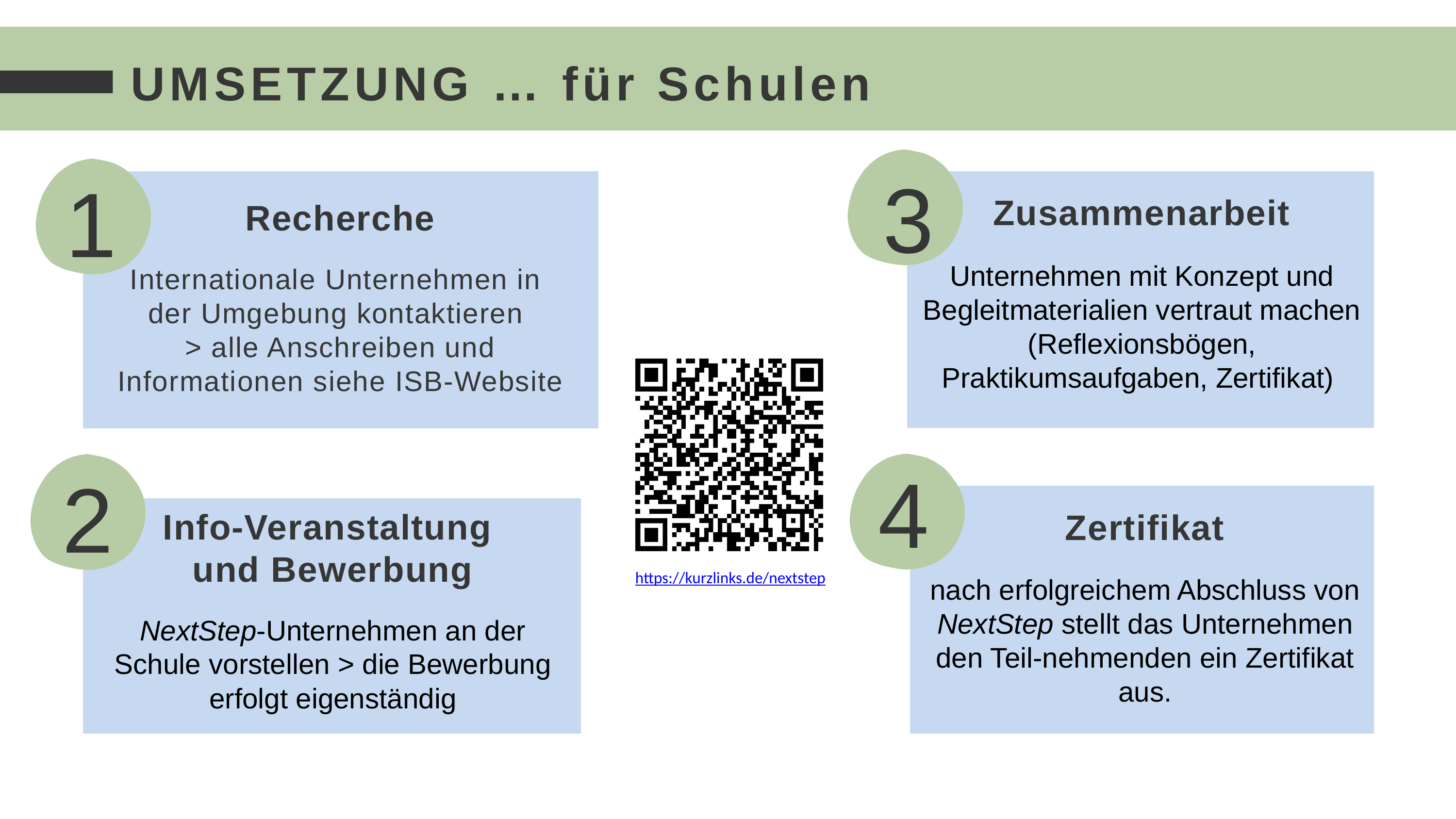

UMSETZUNG … für Schulen

3
1

Zusammenarbeit
Unternehmen mit Konzept und Begleitmaterialien vertraut machen (Reflexionsbögen, Praktikumsaufgaben, Zertifikat)
Recherche
Internationale Unternehmen in
der Umgebung kontaktieren
> alle Anschreiben und Informationen siehe ISB-Website

4
2

Info-Veranstaltung
und Bewerbung
NextStep-Unternehmen an der Schule vorstellen > die Bewerbung erfolgt eigenständig
Zertifikat
nach erfolgreichem Abschluss von NextStep stellt das Unternehmen den Teil-nehmenden ein Zertifikat aus.
https://kurzlinks.de/nextstep